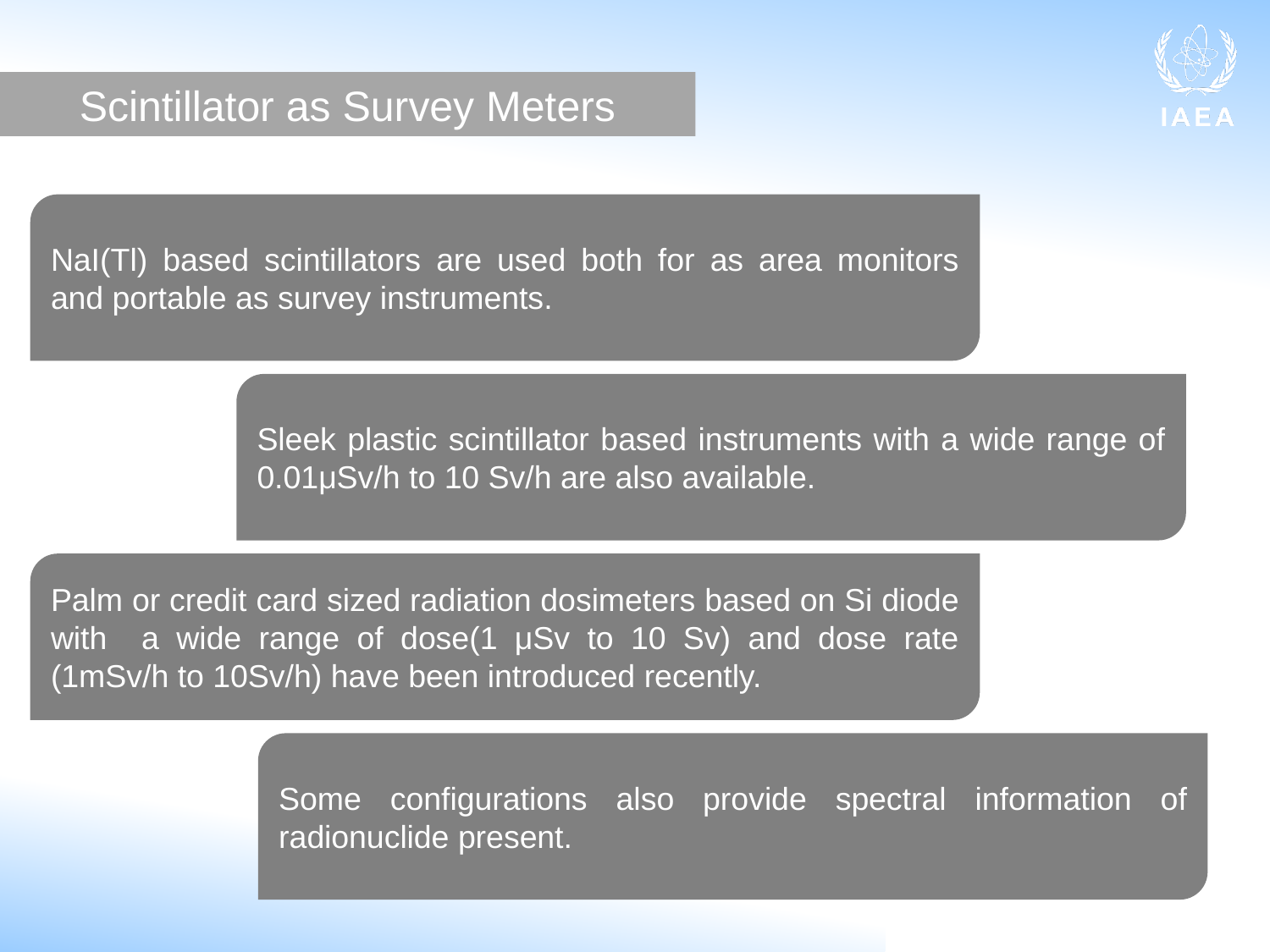

Scintillator as Survey Meters
NaI(Tl) based scintillators are used both for as area monitors and portable as survey instruments.
Sleek plastic scintillator based instruments with a wide range of 0.01μSv/h to 10 Sv/h are also available.
Palm or credit card sized radiation dosimeters based on Si diode with  a wide range of dose(1 μSv to 10 Sv) and dose rate (1mSv/h to 10Sv/h) have been introduced recently.
Some configurations also provide spectral information of radionuclide present.